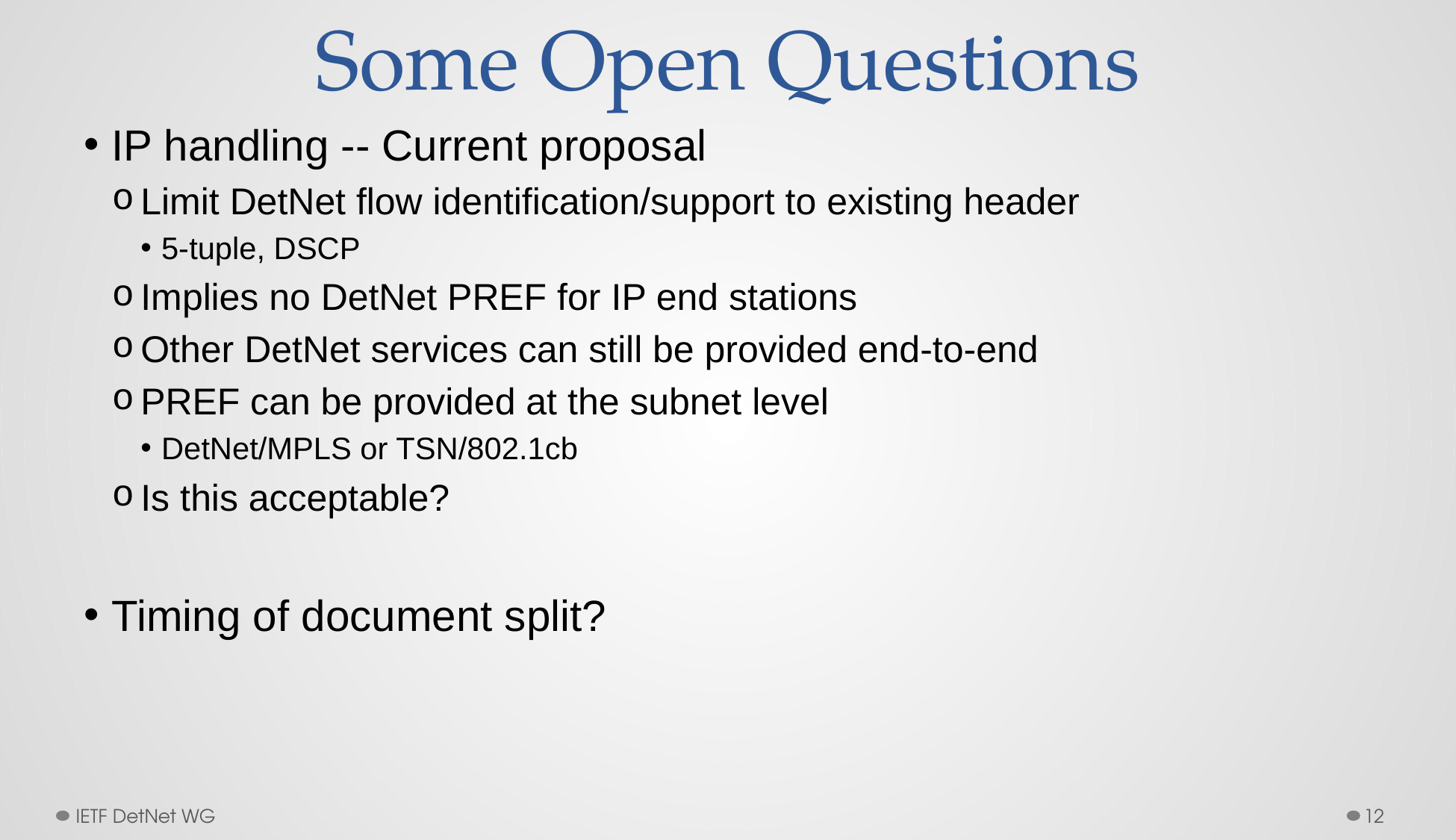

# Some Open Questions
IP handling -- Current proposal
Limit DetNet flow identification/support to existing header
5-tuple, DSCP
Implies no DetNet PREF for IP end stations
Other DetNet services can still be provided end-to-end
PREF can be provided at the subnet level
DetNet/MPLS or TSN/802.1cb
Is this acceptable?

Timing of document split?
IETF DetNet WG
12